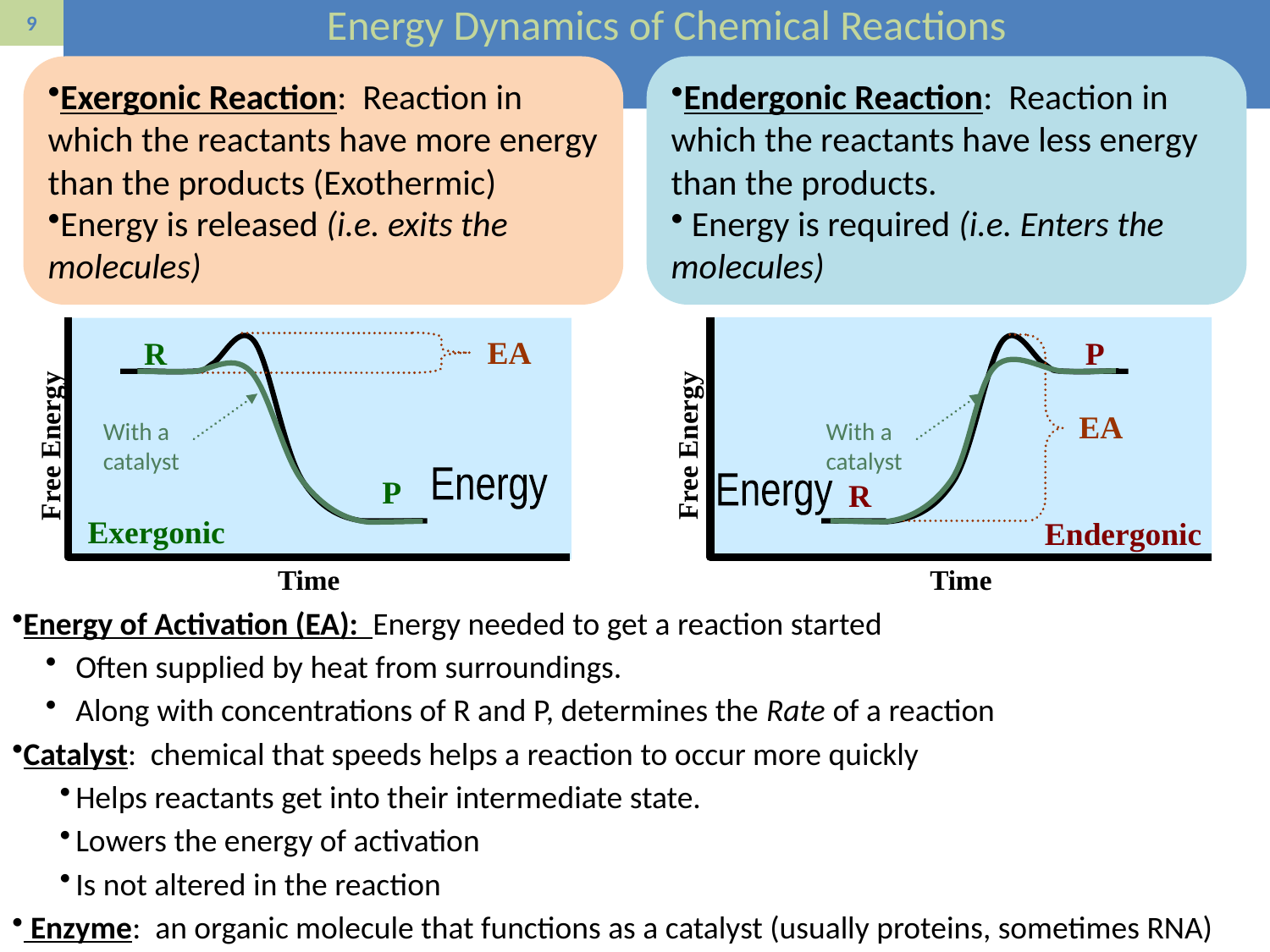

# Energy Dynamics of Chemical Reactions
Exergonic Reaction:  Reaction in which the reactants have more energy than the products (Exothermic)
Energy is released (i.e. exits the molecules)
Endergonic Reaction:  Reaction in which the reactants have less energy than the products.
 Energy is required (i.e. Enters the molecules)

EA
R
P

With a catalyst

With a catalyst

EA
Free Energy
Free Energy
P
Energy
R
Energy
Exergonic
Endergonic
Time
Time
Energy of Activation (EA):  Energy needed to get a reaction started
Often supplied by heat from surroundings.
Along with concentrations of R and P, determines the Rate of a reaction
Catalyst:  chemical that speeds helps a reaction to occur more quickly
Helps reactants get into their intermediate state.
Lowers the energy of activation
Is not altered in the reaction
 Enzyme:  an organic molecule that functions as a catalyst (usually proteins, sometimes RNA)